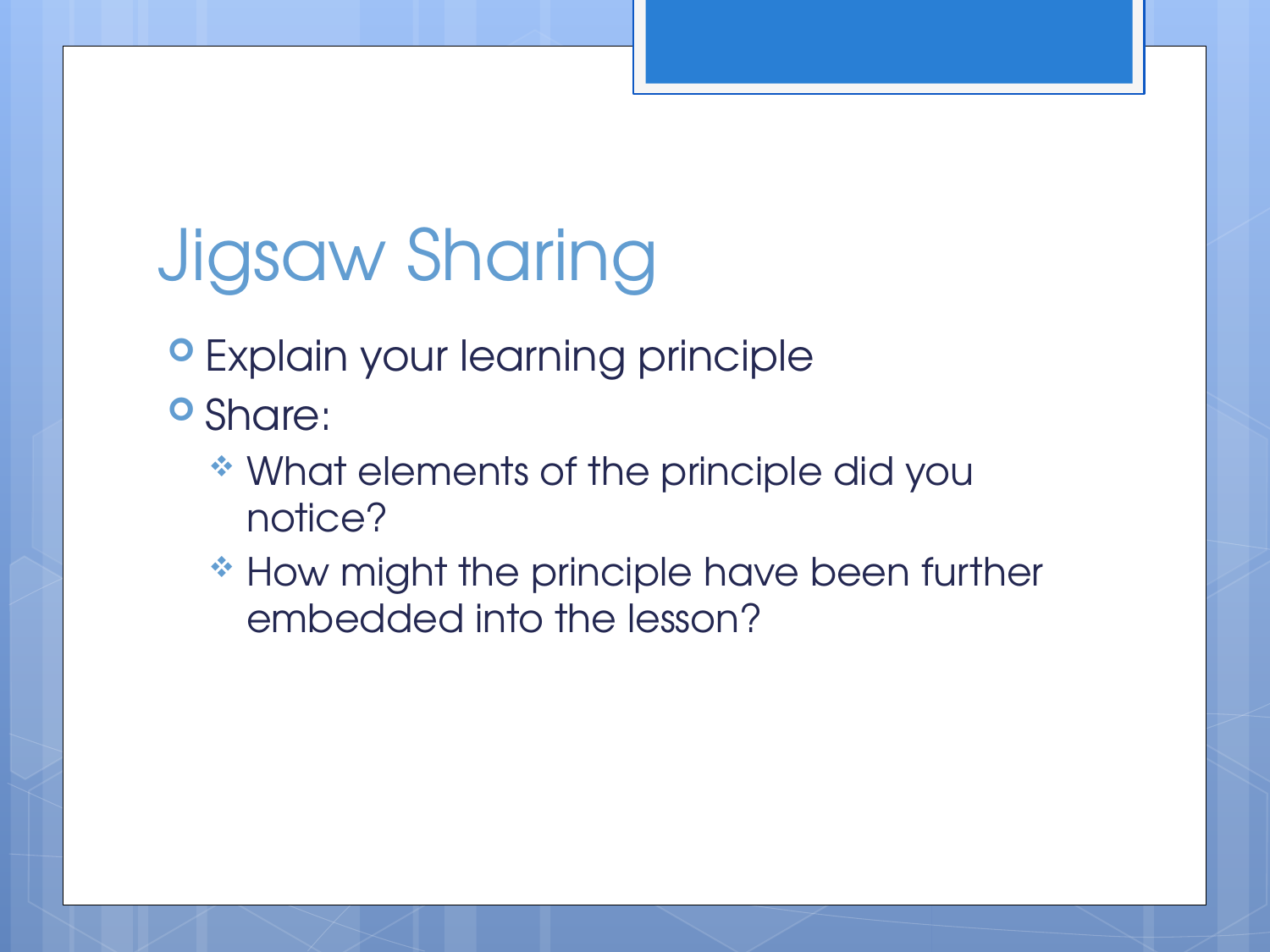

# Jigsaw Sharing
Explain your learning principle
Share:
What elements of the principle did you notice?
How might the principle have been further embedded into the lesson?